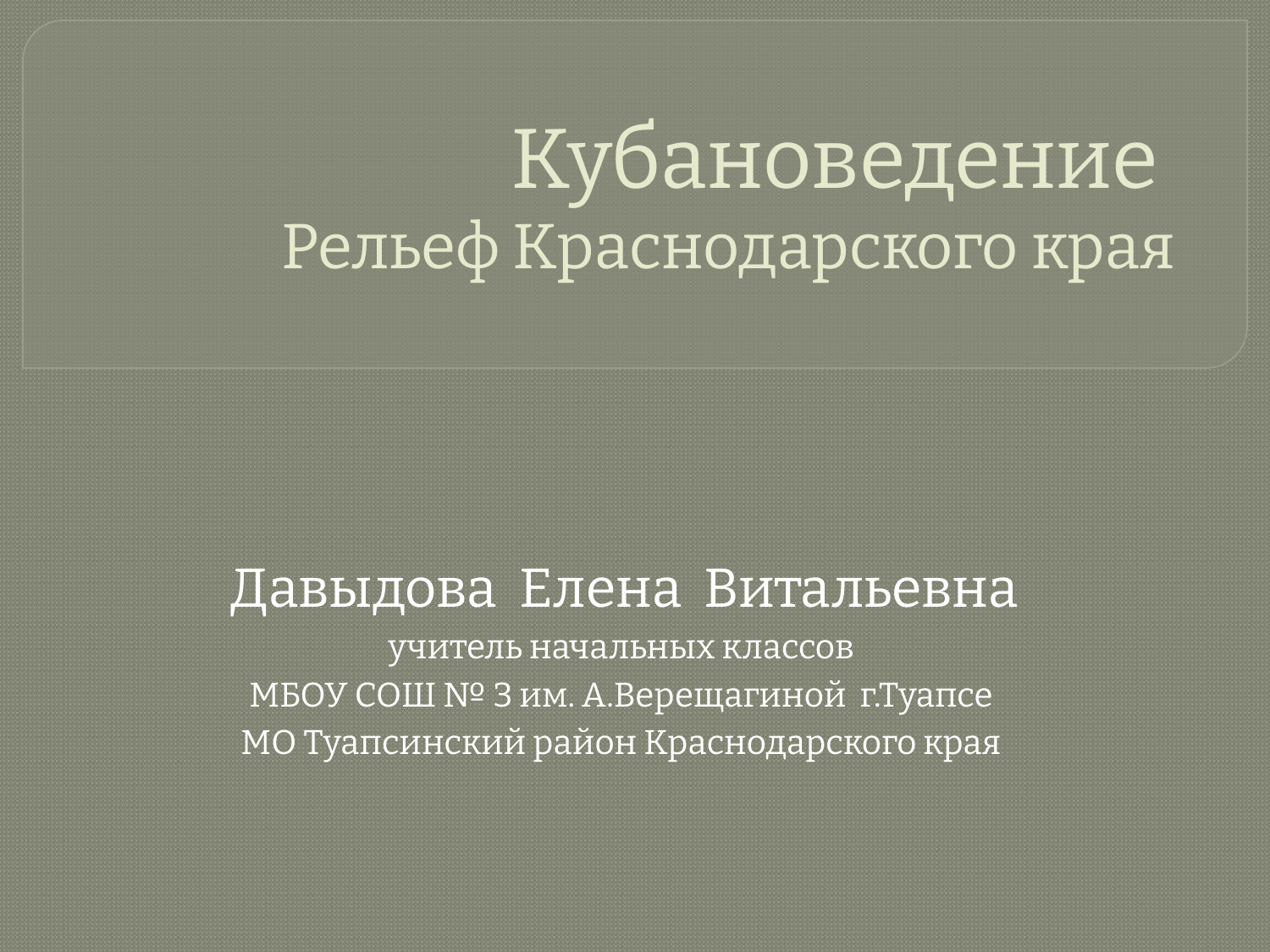

# Кубановедение Рельеф Краснодарского края
Давыдова  Елена  Витальевна
учитель начальных классов
МБОУ СОШ № 3 им. А.Верещагиной  г.Туапсе
МО Туапсинский район Краснодарского края